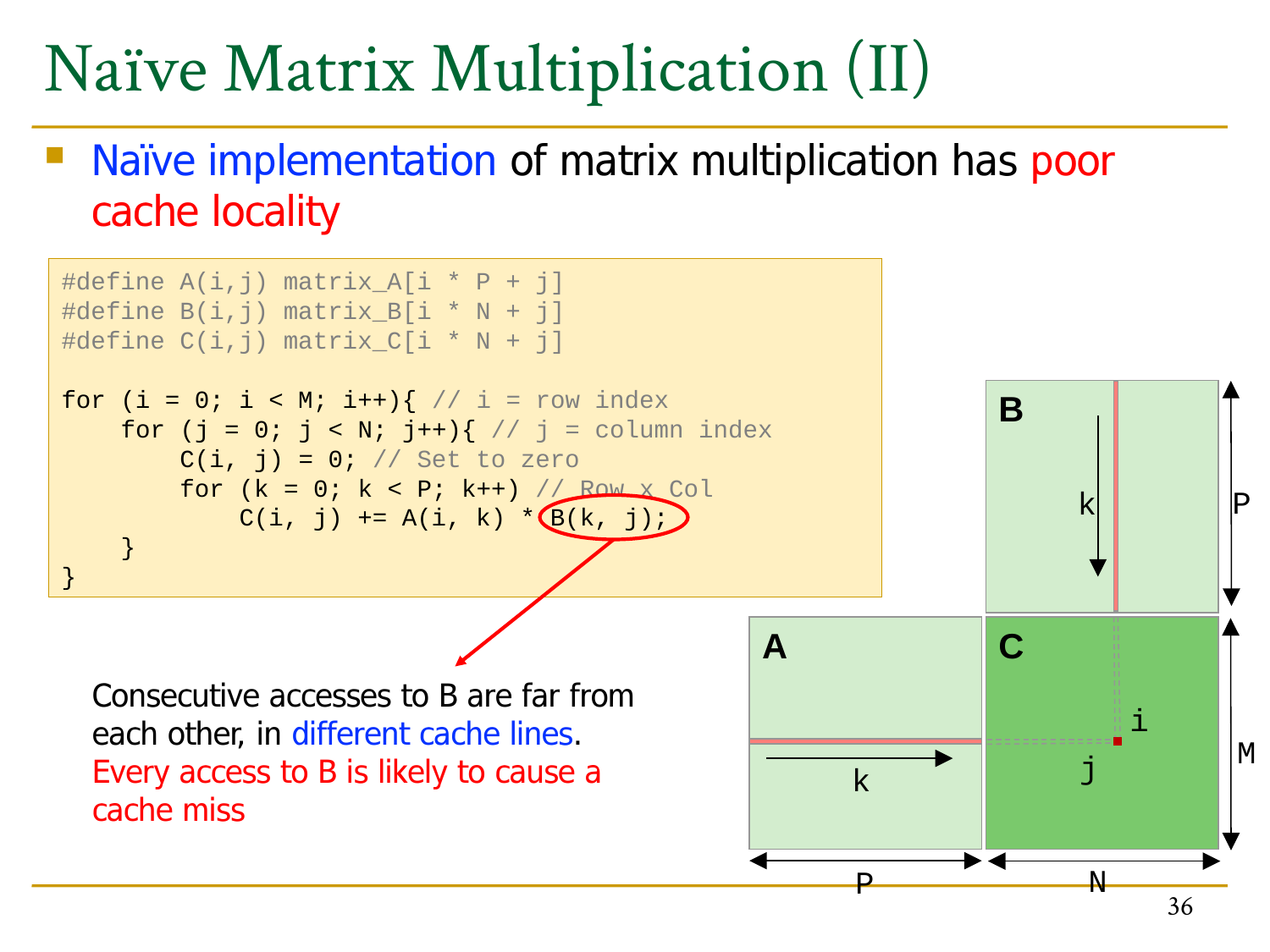

# Naïve Matrix Multiplication (II)
Naïve implementation of matrix multiplication has poor cache locality
#define A(i,j) matrix_A[i * P + j]
#define B(i,j) matrix_B[i * N + j]
#define C(i,j) matrix_C[i * N + j]

for (i = 0; i < M; i++){ // i = row index
    for (j = 0; j < N; j++){ // j = column index
        C(i, j) = 0; // Set to zero
        for (k = 0; k < P; k++) // Row x Col
            C(i, j) += A(i, k) * B(k, j);
    }
}
B

k
P
A
C
i
M

j
k
N
P

Consecutive accesses to B are far from each other, in different cache lines.
Every access to B is likely to cause a cache miss
36